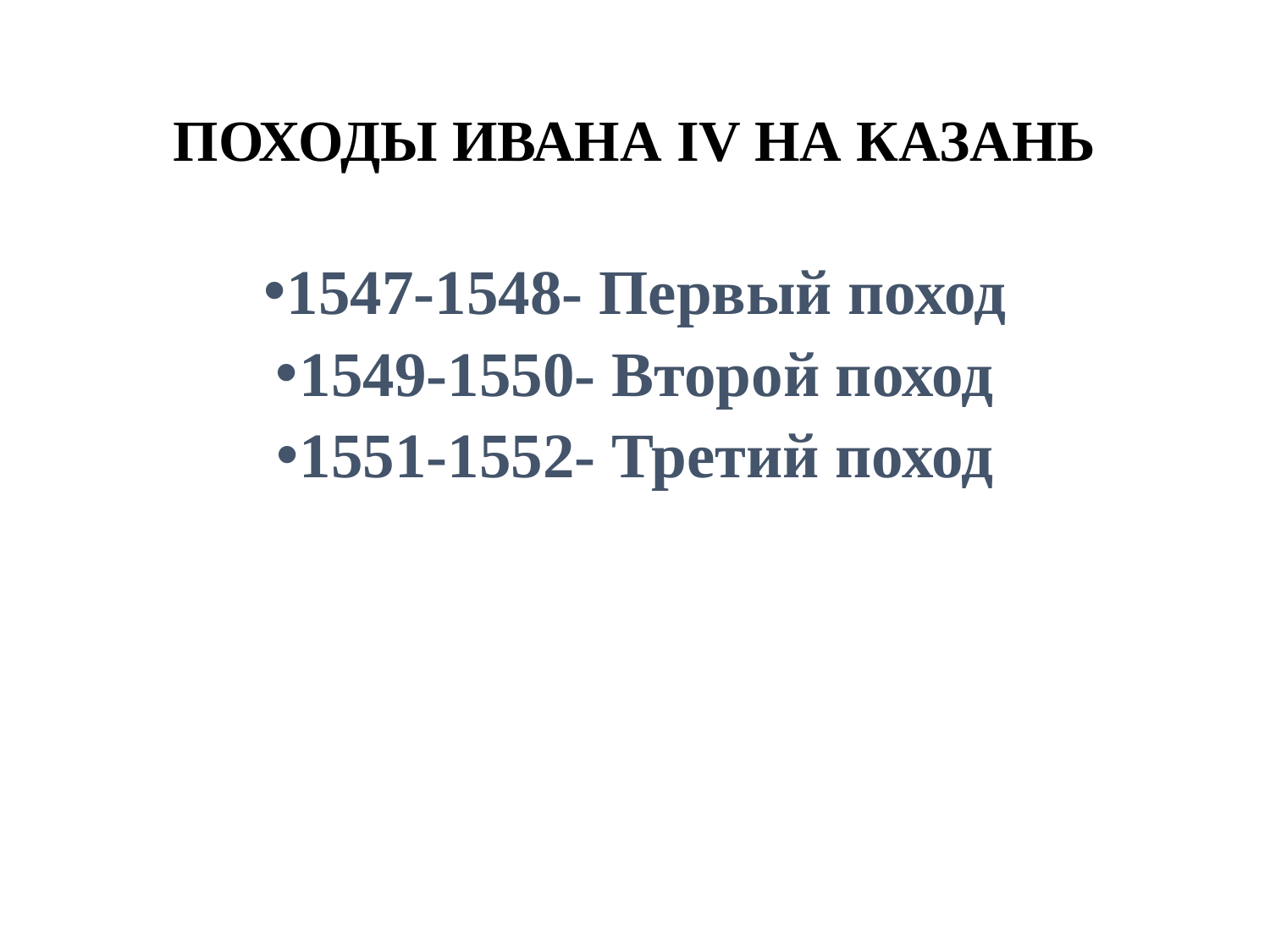

ПОХОДЫ ИВАНА IV НА КАЗАНЬ
1547-1548- Первый поход
1549-1550- Второй поход
1551-1552- Третий поход